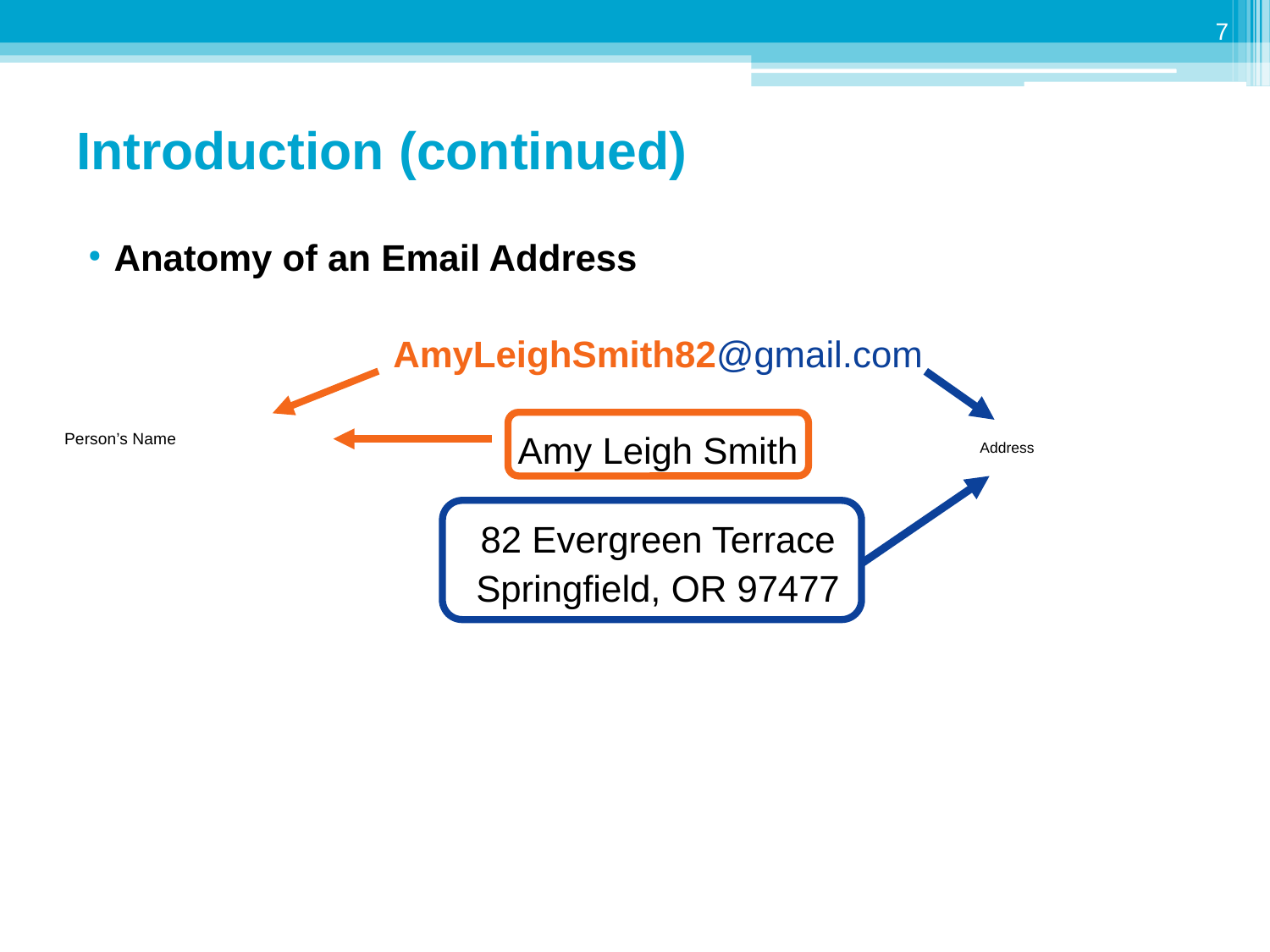

7
# Introduction (continued)
Anatomy of an Email Address

AmyLeighSmith82@gmail.com

Amy Leigh Smith
82 Evergreen Terrace
Springfield, OR 97477

Person’s Name

Address